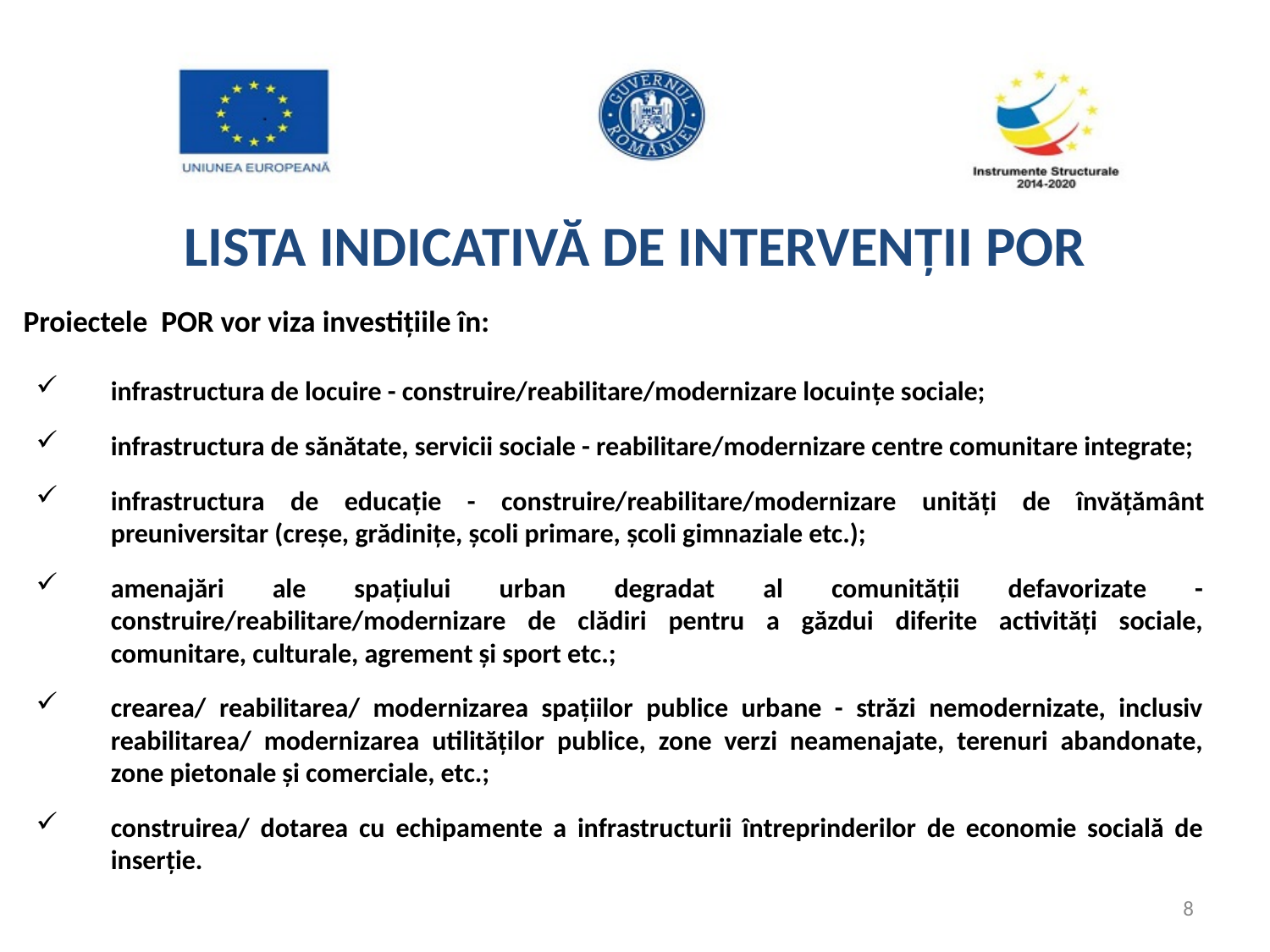

# LISTA INDICATIVĂ DE INTERVENȚII POR
Proiectele  POR vor viza investiţiile în:

infrastructura de locuire - construire/reabilitare/modernizare locuinţe sociale;

infrastructura de sănătate, servicii sociale - reabilitare/modernizare centre comunitare integrate;

infrastructura de educaţie - construire/reabilitare/modernizare unităţi de învăţământ preuniversitar (creşe, grădiniţe, şcoli primare, şcoli gimnaziale etc.);

amenajări ale spațiului urban degradat al comunității defavorizate - construire/reabilitare/modernizare de clădiri pentru a găzdui diferite activități sociale, comunitare, culturale, agrement și sport etc.;

crearea/ reabilitarea/ modernizarea spațiilor publice urbane - străzi nemodernizate, inclusiv reabilitarea/ modernizarea utilităților publice, zone verzi neamenajate, terenuri abandonate, zone pietonale și comerciale, etc.;

construirea/ dotarea cu echipamente a infrastructurii întreprinderilor de economie socială de inserţie.

8